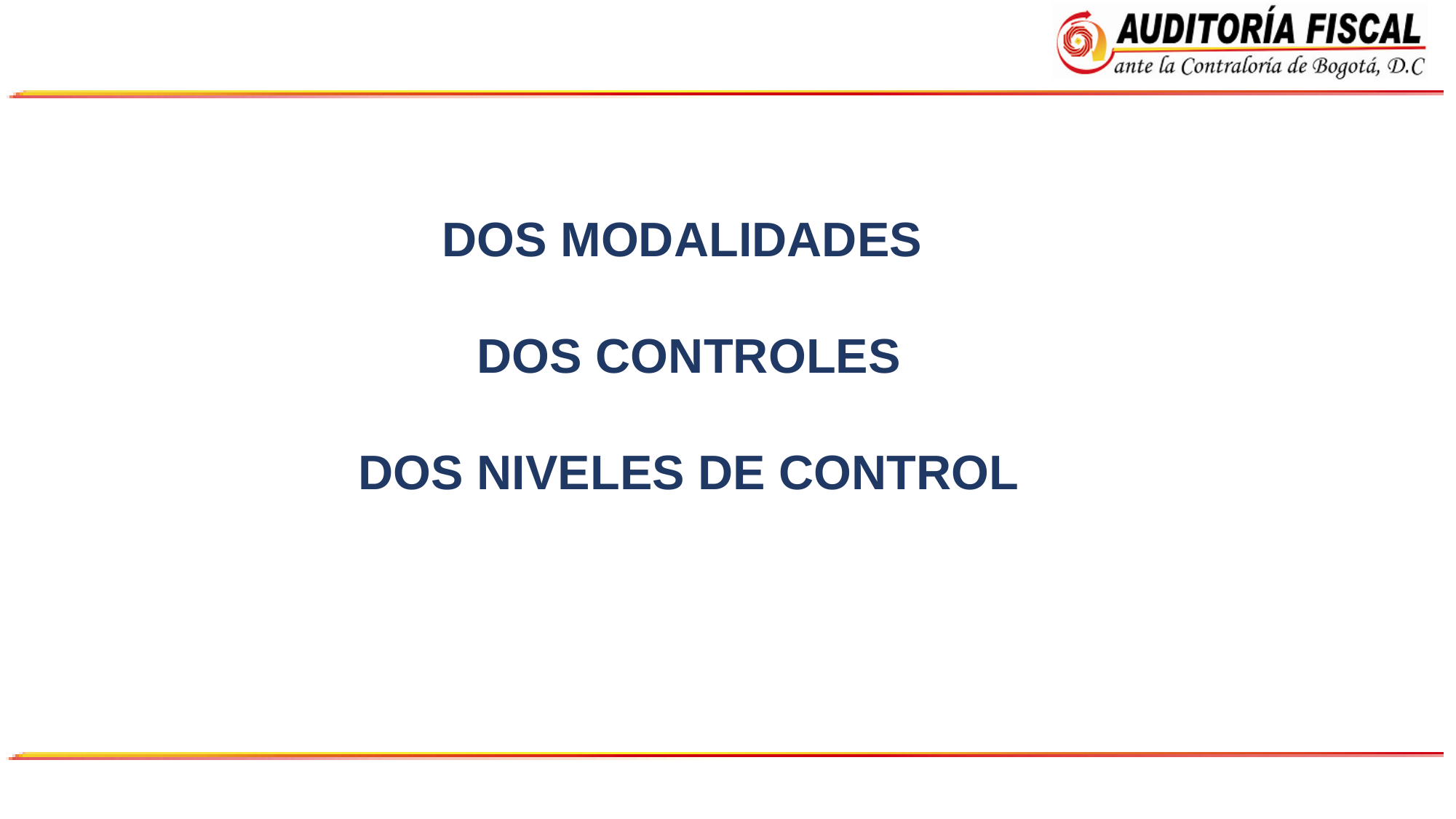

DOS MODALIDADES

DOS CONTROLES

DOS NIVELES DE CONTROL

Total Procesos
5.045